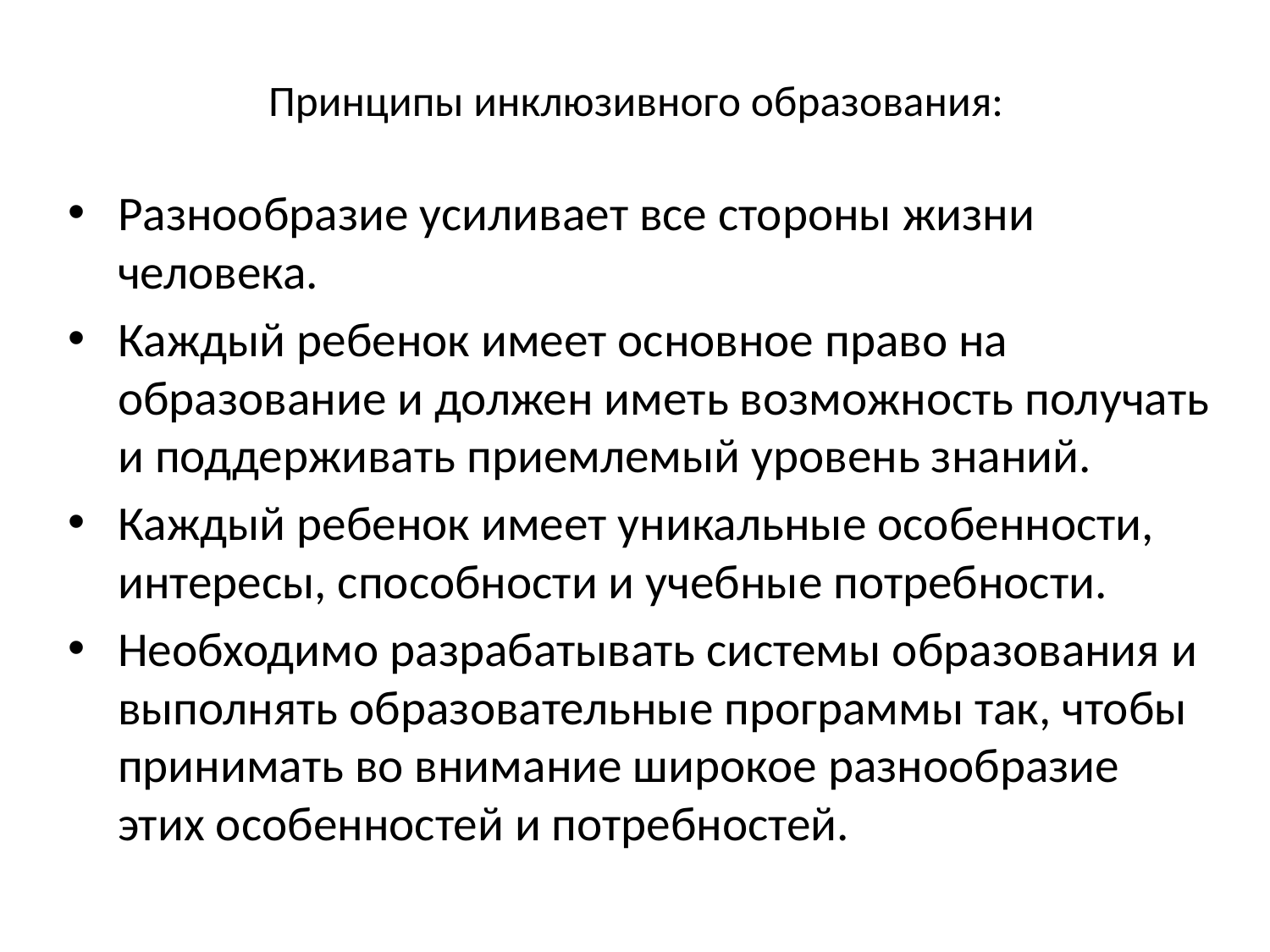

# Принципы инклюзивного образования:
Разнообразие усиливает все стороны жизни человека.
Каждый ребенок имеет основное право на образование и должен иметь возможность получать и поддерживать приемлемый уровень знаний.
Каждый ребенок имеет уникальные особенности, интересы, способности и учебные потребности.
Необходимо разрабатывать системы образования и выполнять образовательные программы так, чтобы принимать во внимание широкое разнообразие этих особенностей и потребностей.